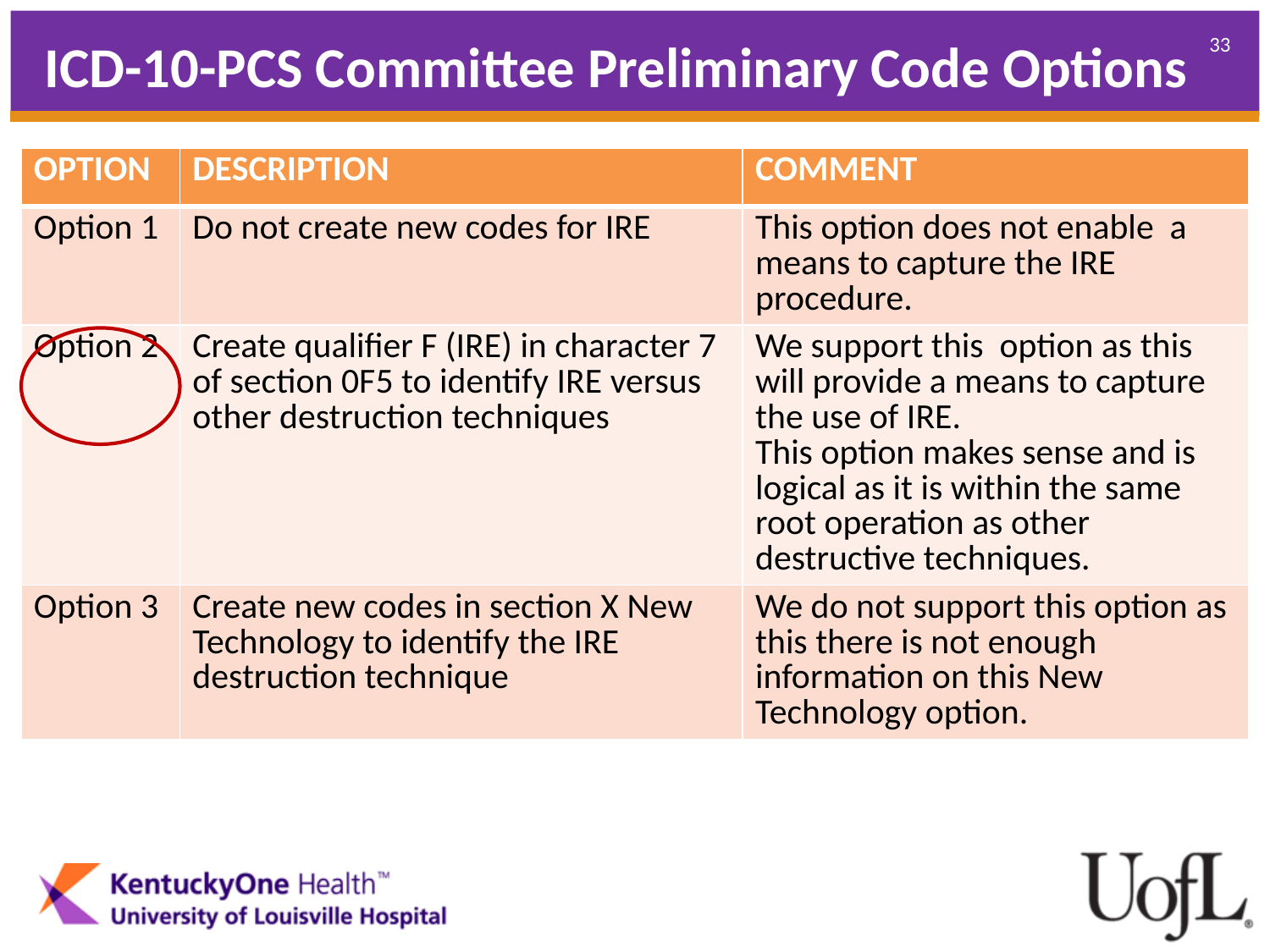

ICD-10-PCS Committee Preliminary Code Options
| OPTION | DESCRIPTION | COMMENT |
| --- | --- | --- |
| Option 1 | Do not create new codes for IRE | This option does not enable a means to capture the IRE procedure. |
| Option 2 | Create qualifier F (IRE) in character 7 of section 0F5 to identify IRE versus other destruction techniques | We support this option as this will provide a means to capture the use of IRE. This option makes sense and is logical as it is within the same root operation as other destructive techniques. |
| Option 3 | Create new codes in section X New Technology to identify the IRE destruction technique | We do not support this option as this there is not enough information on this New Technology option. |